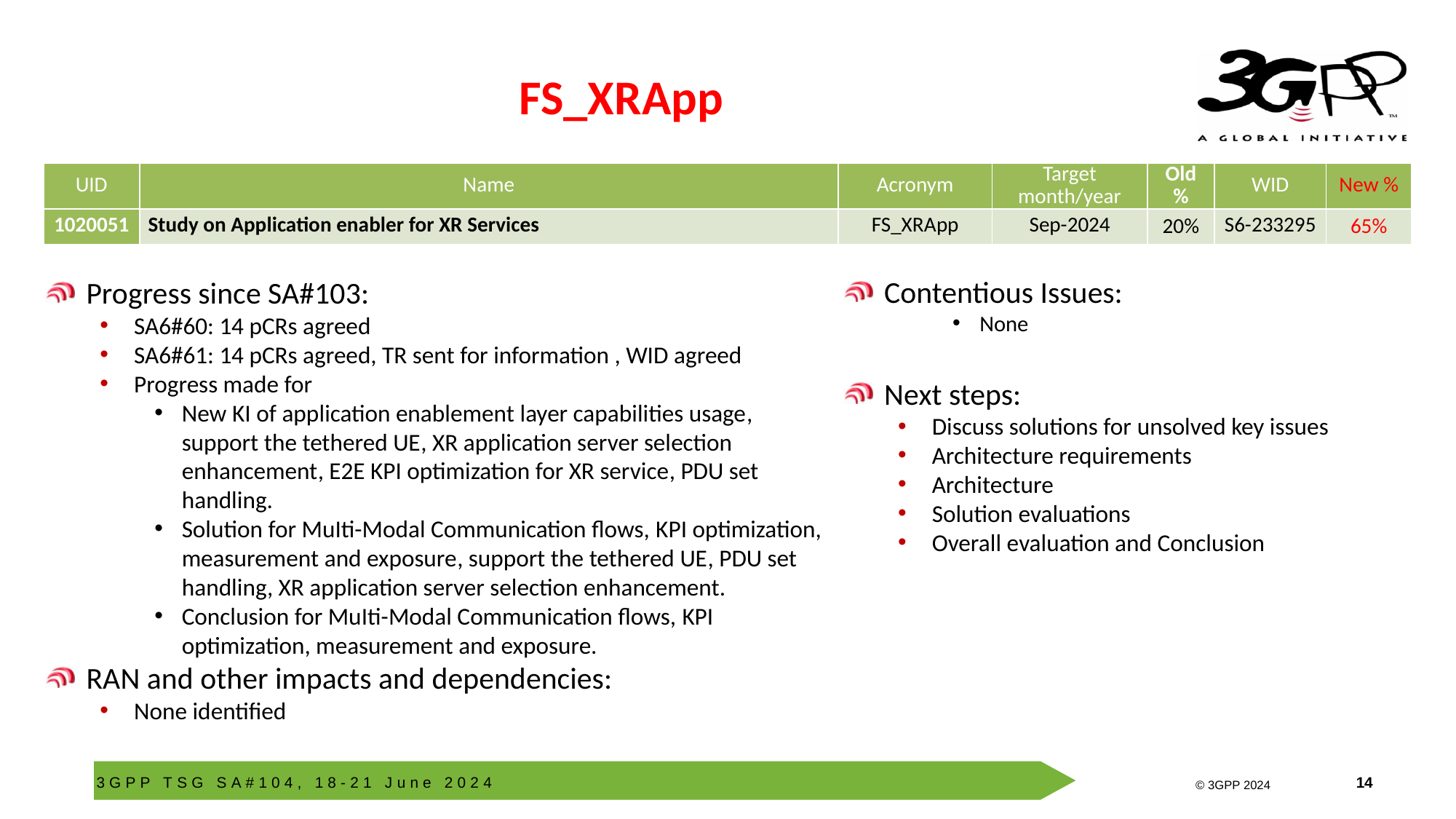

# FS_XRApp
| UID | Name | Acronym | Target month/year | Old % | WID | New % |
| --- | --- | --- | --- | --- | --- | --- |
| 1020051 | Study on Application enabler for XR Services | FS\_XRApp | Sep-2024 | 20% | S6-233295 | 65% |
Contentious Issues:
None

Next steps:
Discuss solutions for unsolved key issues
Architecture requirements
Architecture
Solution evaluations
Overall evaluation and Conclusion
Progress since SA#103:
SA6#60: 14 pCRs agreed
SA6#61: 14 pCRs agreed, TR sent for information , WID agreed
Progress made for
New KI of application enablement layer capabilities usage, support the tethered UE, XR application server selection enhancement, E2E KPI optimization for XR service, PDU set handling.
Solution for MuIti-Modal Communication flows, KPI optimization, measurement and exposure, support the tethered UE, PDU set handling, XR application server selection enhancement.
Conclusion for MuIti-Modal Communication flows, KPI optimization, measurement and exposure.
RAN and other impacts and dependencies:
None identified